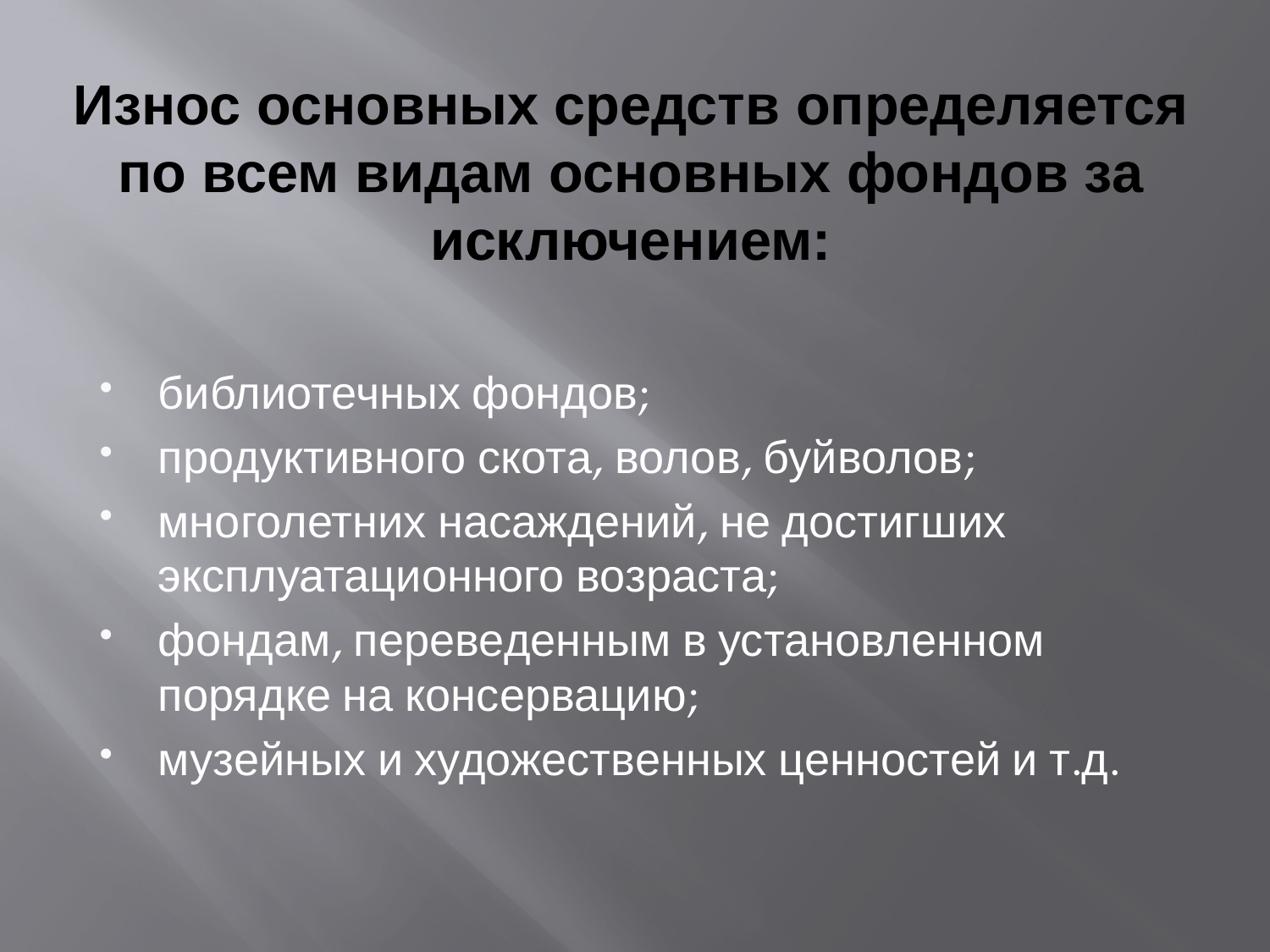

# Износ основных средств определяется по всем видам основных фондов за исключением:
библиотечных фондов;
продуктивного скота, волов, буйволов;
многолетних насаждений, не достигших эксплуатационного возраста;
фондам, переведенным в установленном порядке на консервацию;
музейных и художественных ценностей и т.д.